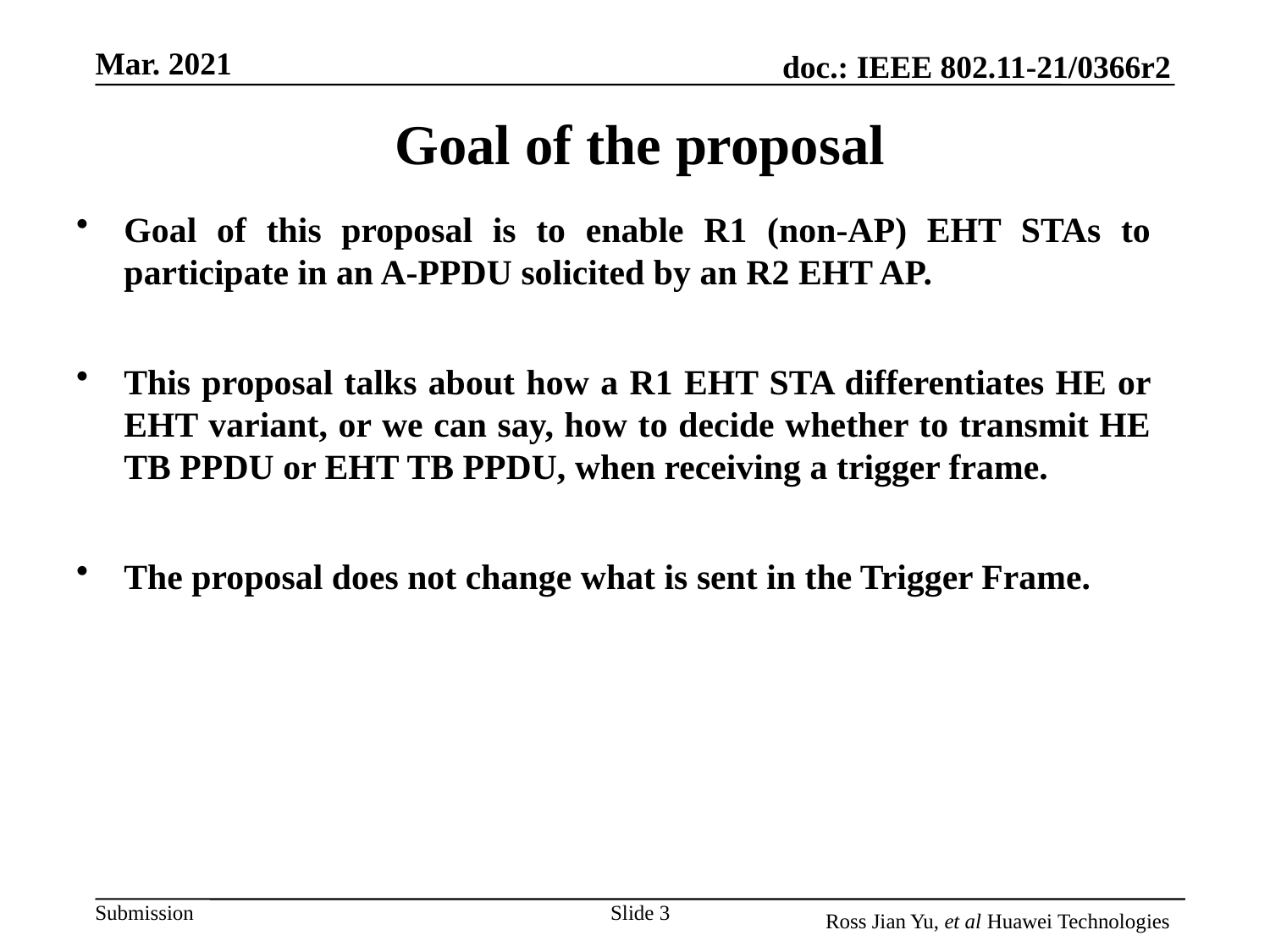

# Goal of the proposal
Goal of this proposal is to enable R1 (non-AP) EHT STAs to participate in an A-PPDU solicited by an R2 EHT AP.

This proposal talks about how a R1 EHT STA differentiates HE or EHT variant, or we can say, how to decide whether to transmit HE TB PPDU or EHT TB PPDU, when receiving a trigger frame.

The proposal does not change what is sent in the Trigger Frame.
Slide 3